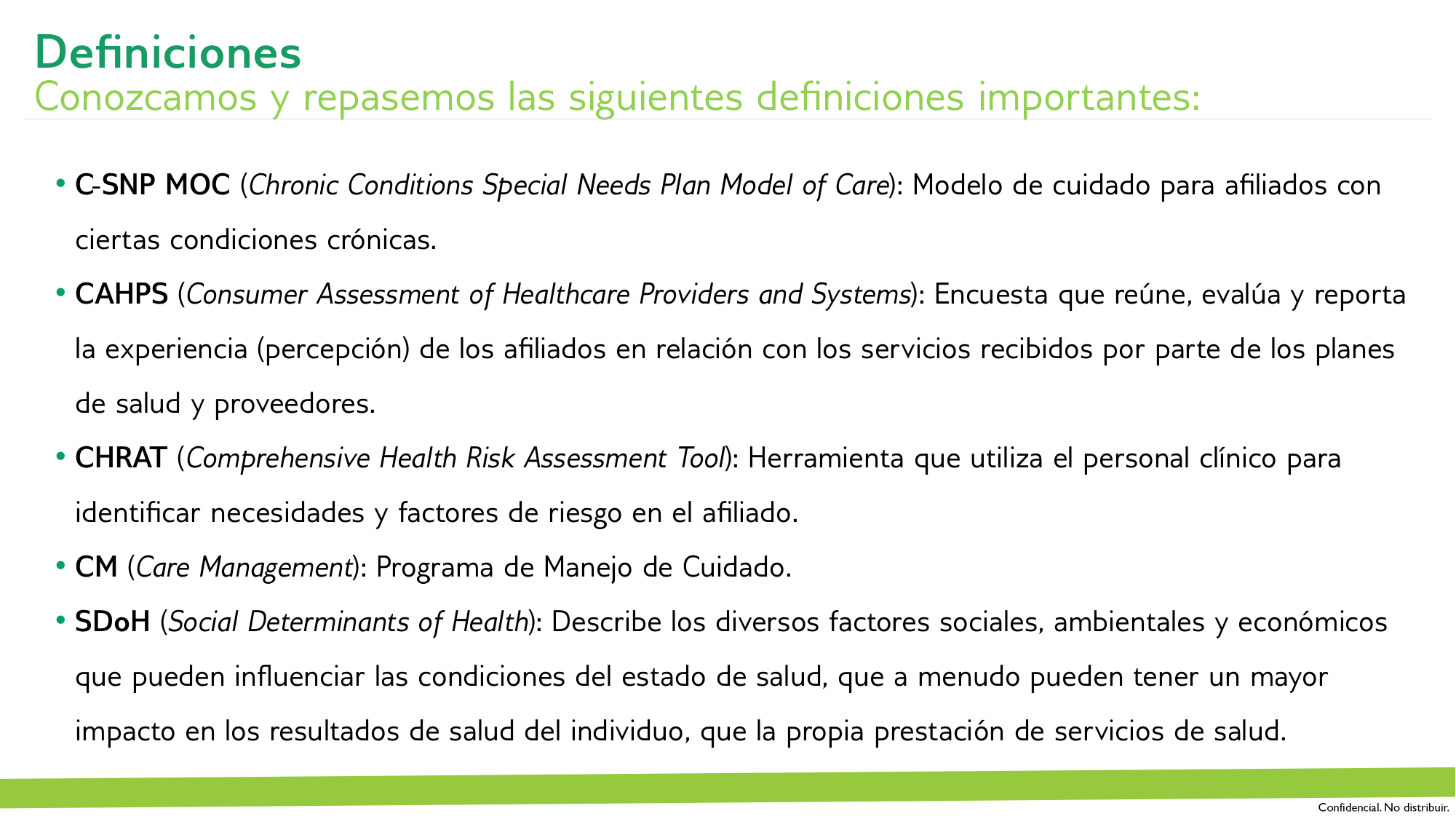

Definiciones
Conozcamos y repasemos las siguientes definiciones importantes:
C-SNP MOC (Chronic Conditions Special Needs Plan Model of Care): Modelo de cuidado para afiliados con ciertas condiciones crónicas.
CAHPS (Consumer Assessment of Healthcare Providers and Systems): Encuesta que reúne, evalúa y reporta la experiencia (percepción) de los afiliados en relación con los servicios recibidos por parte de los planes de salud y proveedores.
CHRAT (Comprehensive Health Risk Assessment Tool): Herramienta que utiliza el personal clínico para identificar necesidades y factores de riesgo en el afiliado.
CM (Care Management): Programa de Manejo de Cuidado.
SDoH (Social Determinants of Health): Describe los diversos factores sociales, ambientales y económicos que pueden influenciar las condiciones del estado de salud, que a menudo pueden tener un mayor impacto en los resultados de salud del individuo, que la propia prestación de servicios de salud.